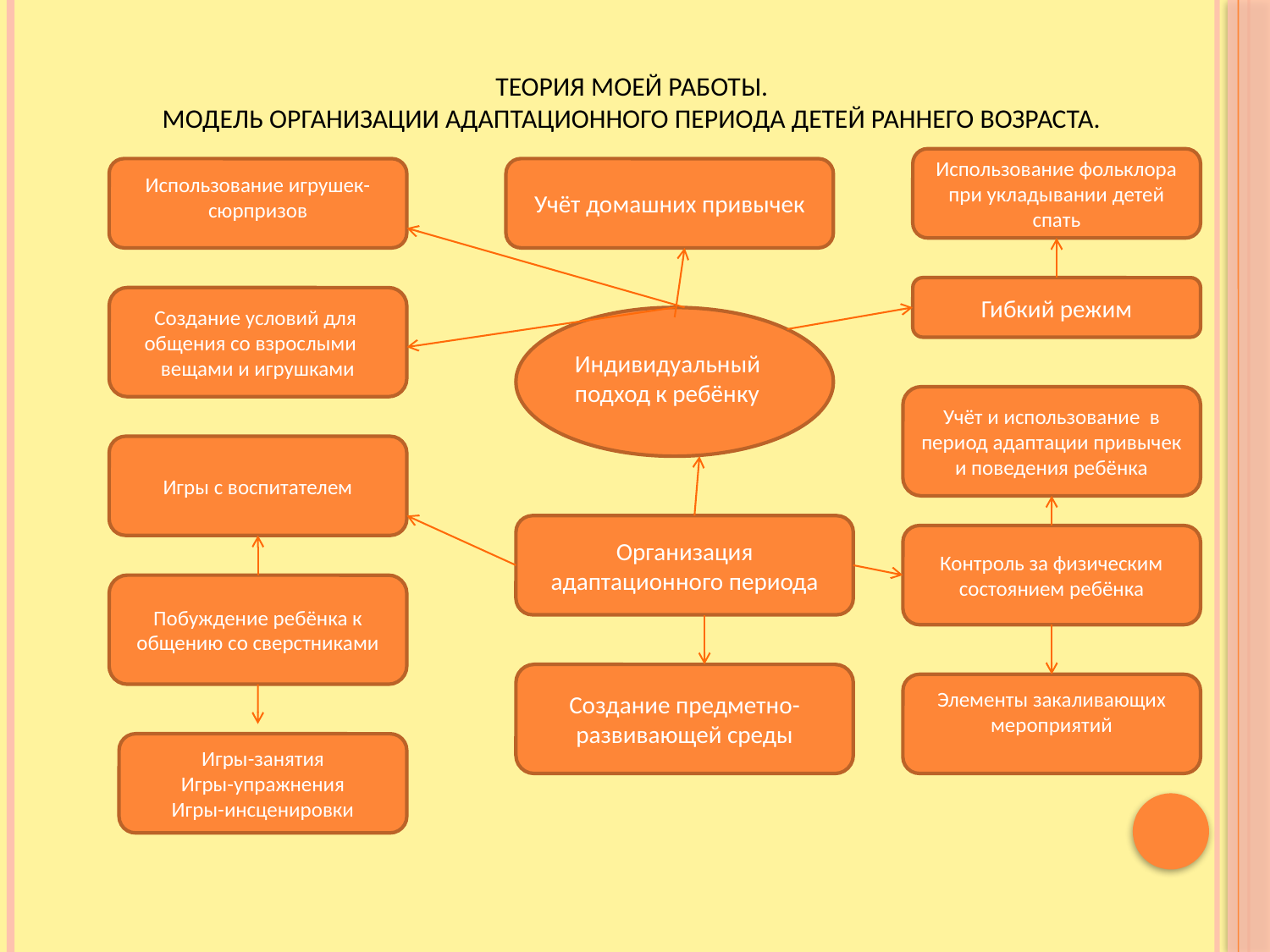

# Теория моей работы. Модель организации адаптационного периода детей раннего возраста.

Использование фольклора при укладывании детей спать

Использование игрушек-сюрпризов

Учёт домашних привычек
Гибкий режим
     Создание условий для       общения со взрослыми    вещами и игрушками

Индивидуальный подход к ребёнку

Учёт и использование  в период адаптации привычек и поведения ребёнка
Игры с воспитателем
Организация адаптационного периода
Контроль за физическим состоянием ребёнка

Побуждение ребёнка к общению со сверстниками

Создание предметно-развивающей среды
Элементы закаливающих мероприятий

Игры-занятия
Игры-упражнения
Игры-инсценировки